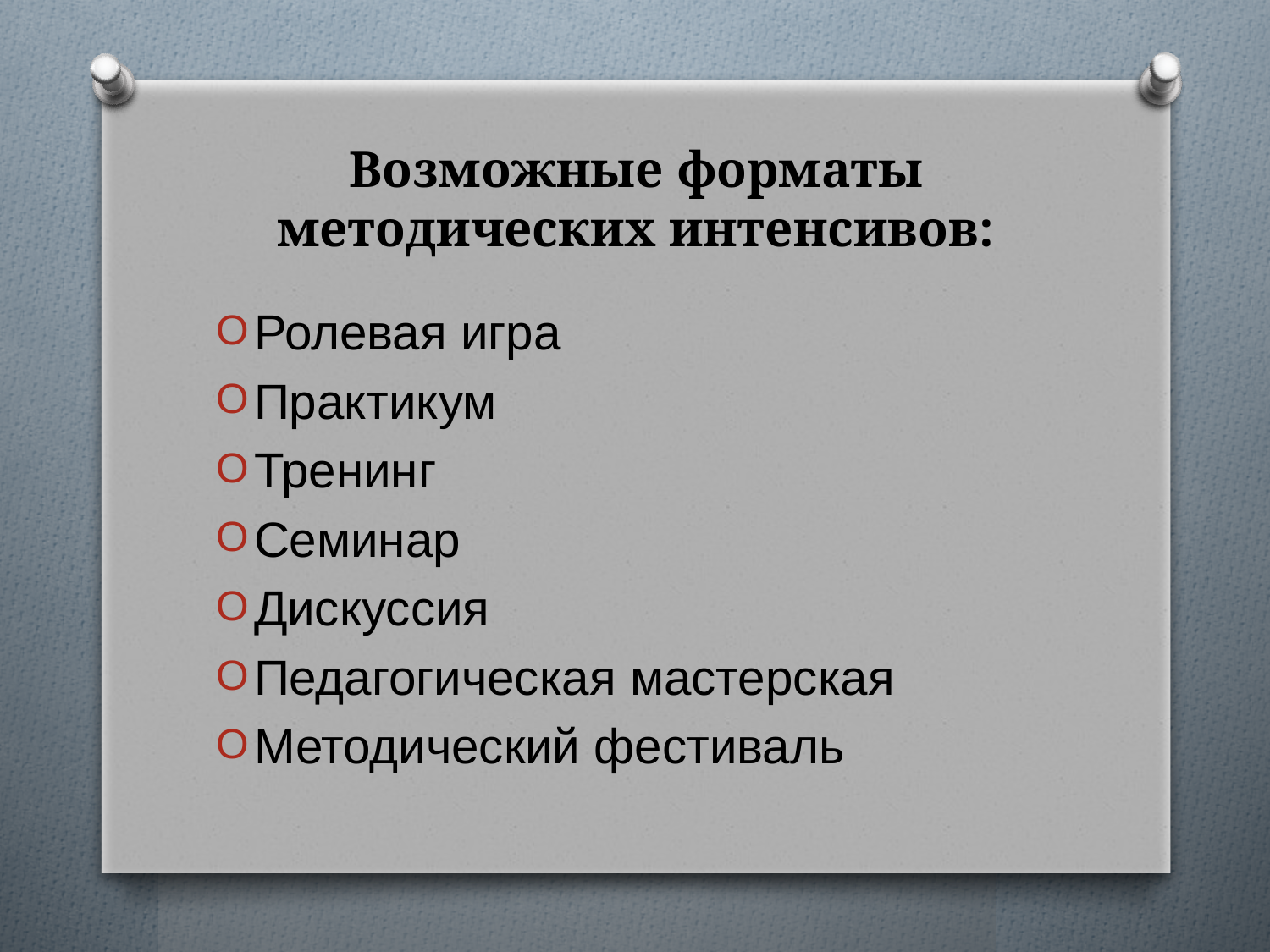

# Возможные форматы методических интенсивов:
Ролевая игра
Практикум
Тренинг
Семинар
Дискуссия
Педагогическая мастерская
Методический фестиваль